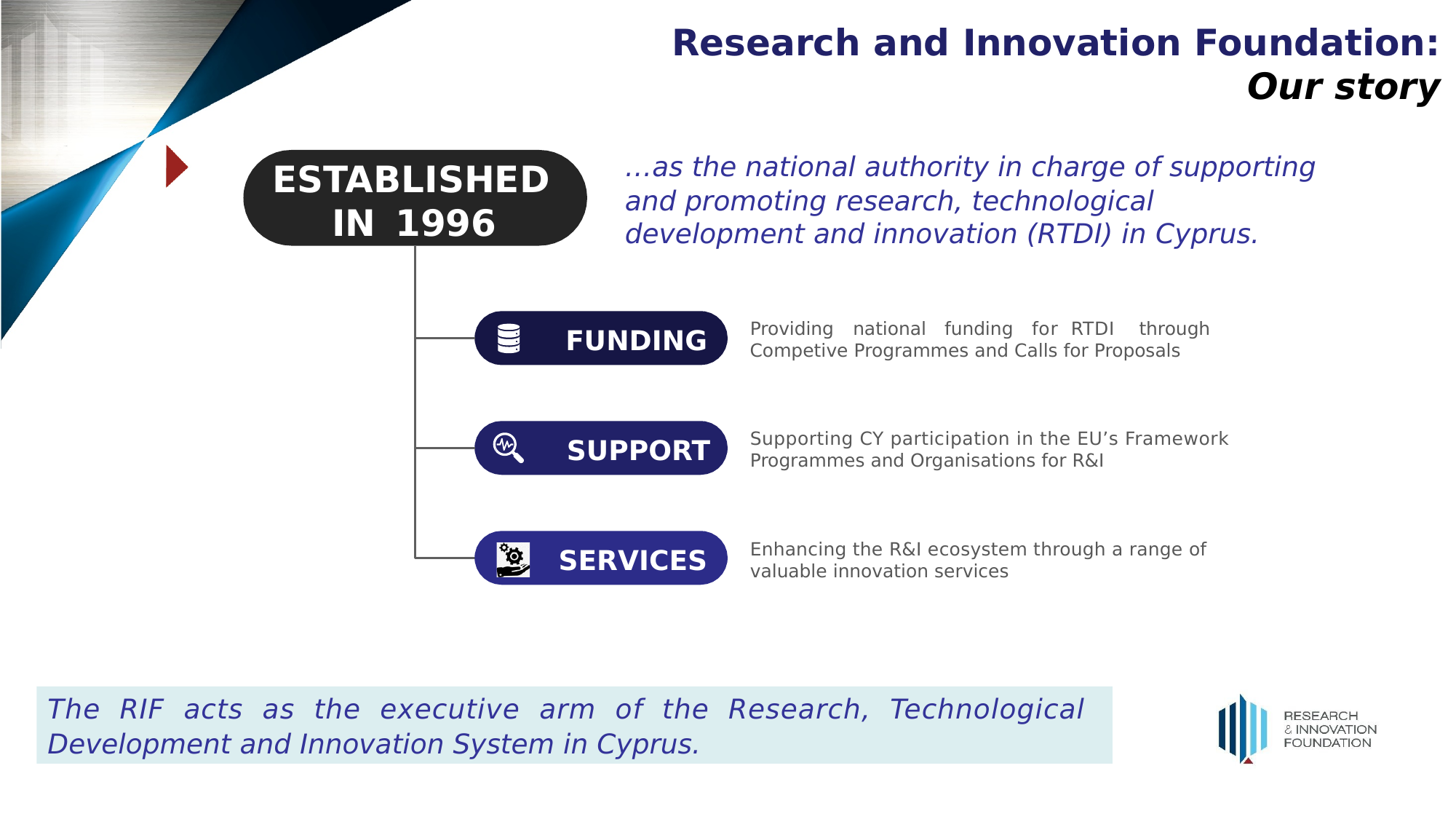

Research and Innovation Foundation:
Our story

…as the national authority in charge of supporting
and promoting research, technological development and innovation (RTDI) in Cyprus.
ESTABLISHED
IN
1996

Providing
national
funding
for  RTDI
through

FUNDING

Competive Programmes and Calls for Proposals

Supporting CY participation in the EU’s Framework
Programmes and Organisations for R&I

SUPPORT

Enhancing the R&I ecosystem through a range of
valuable innovation services

SERVICES

The  RIF  acts  as  the  executive  arm  of  the  Research,  Technological
Development and Innovation System in Cyprus.